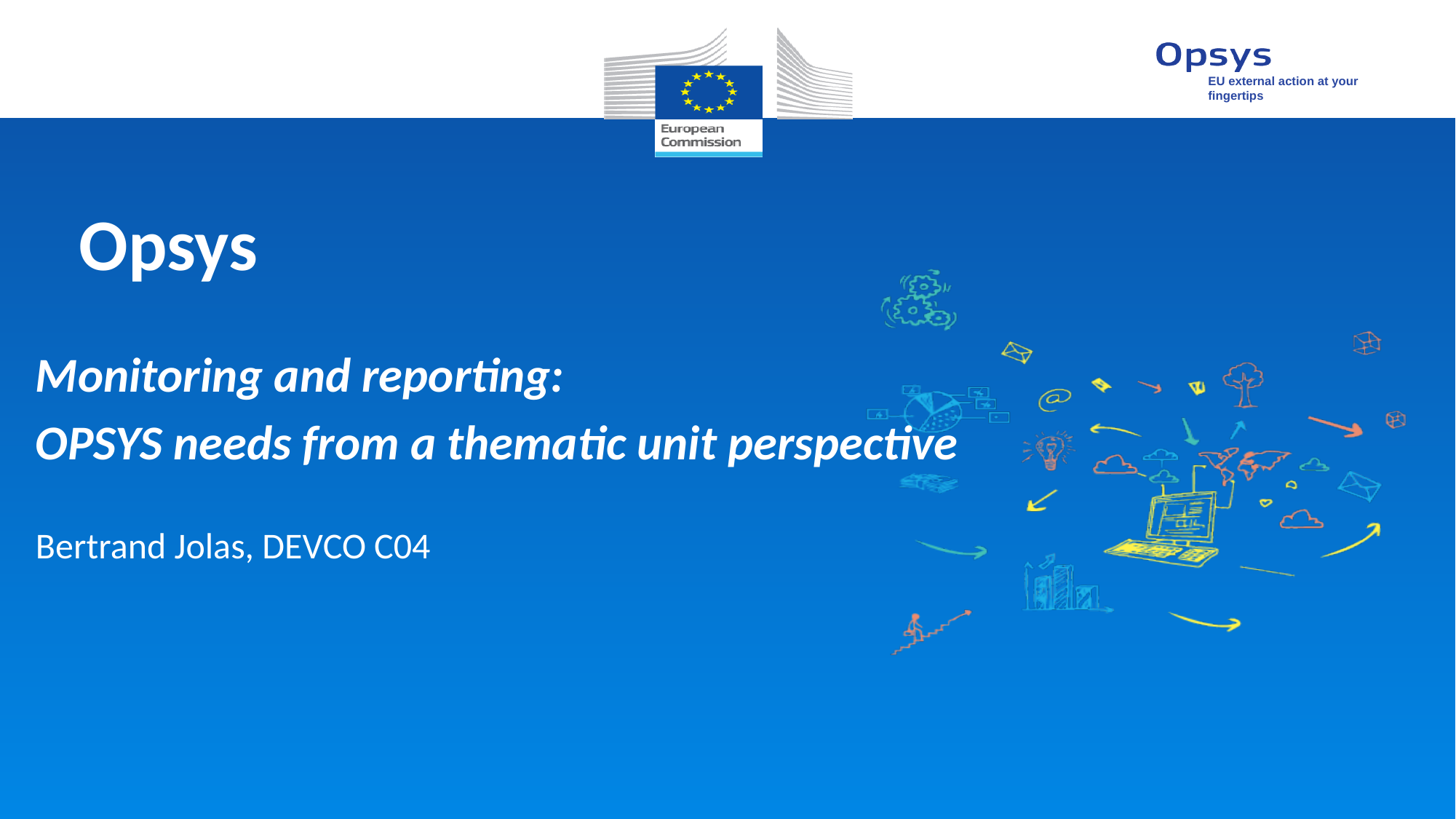

Opsys
Monitoring and reporting:
OPSYS needs from a thematic unit perspective

Bertrand Jolas, DEVCO C04